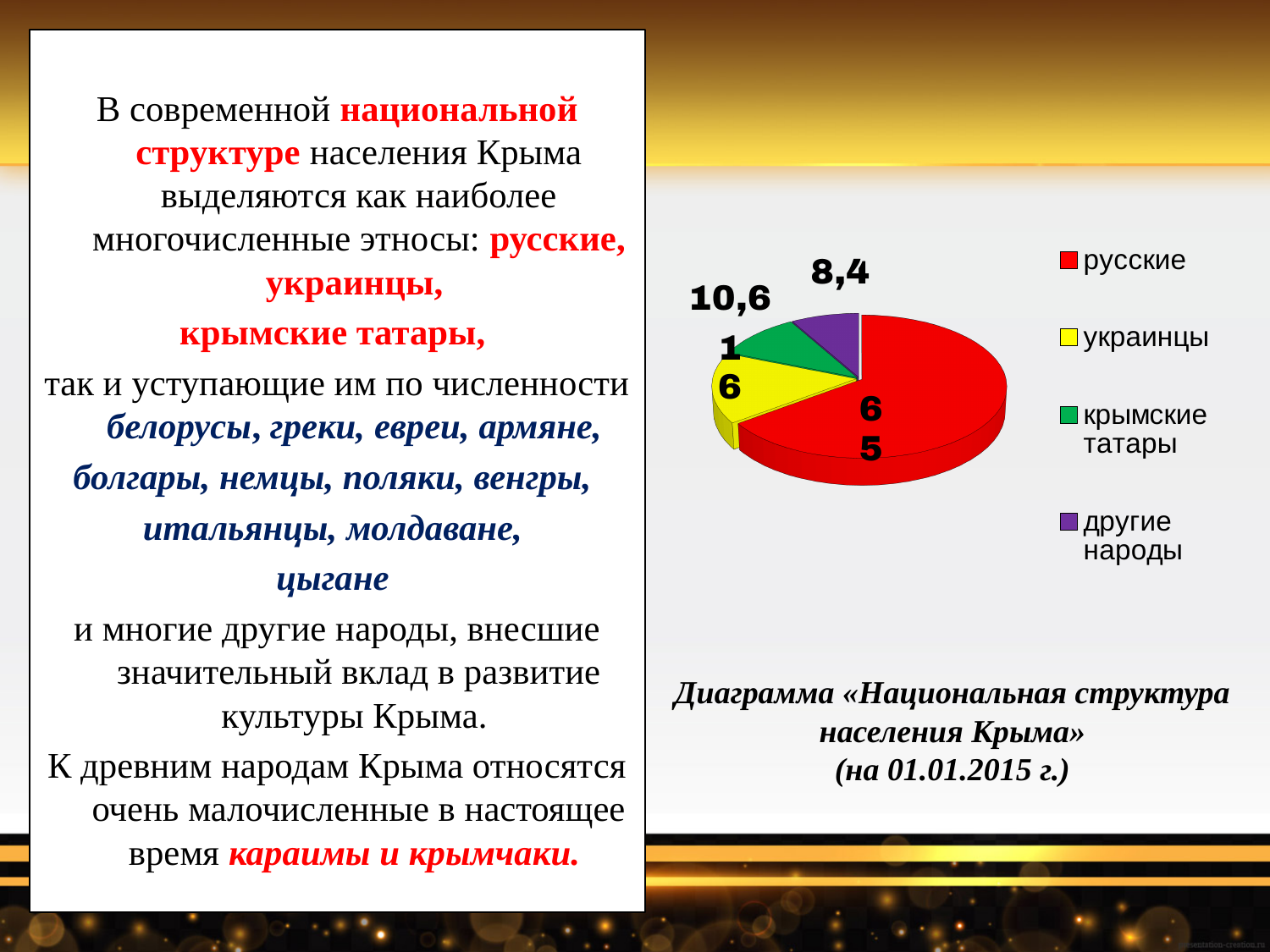

В современной национальной структуре населения Крыма выделяются как наиболее многочисленные этносы: русские, украинцы,
крымские татары,
так и уступающие им по численности белорусы, греки, евреи, армяне,
болгары, немцы, поляки, венгры,
итальянцы, молдаване,
цыгане
и многие другие народы, внесшие значительный вклад в развитие культуры Крыма.
К древним народам Крыма относятся очень малочисленные в настоящее время караимы и крымчаки.

[unsupported chart]

# Диаграмма «Национальная структура населения Крыма» (на 01.01.2015 г.)